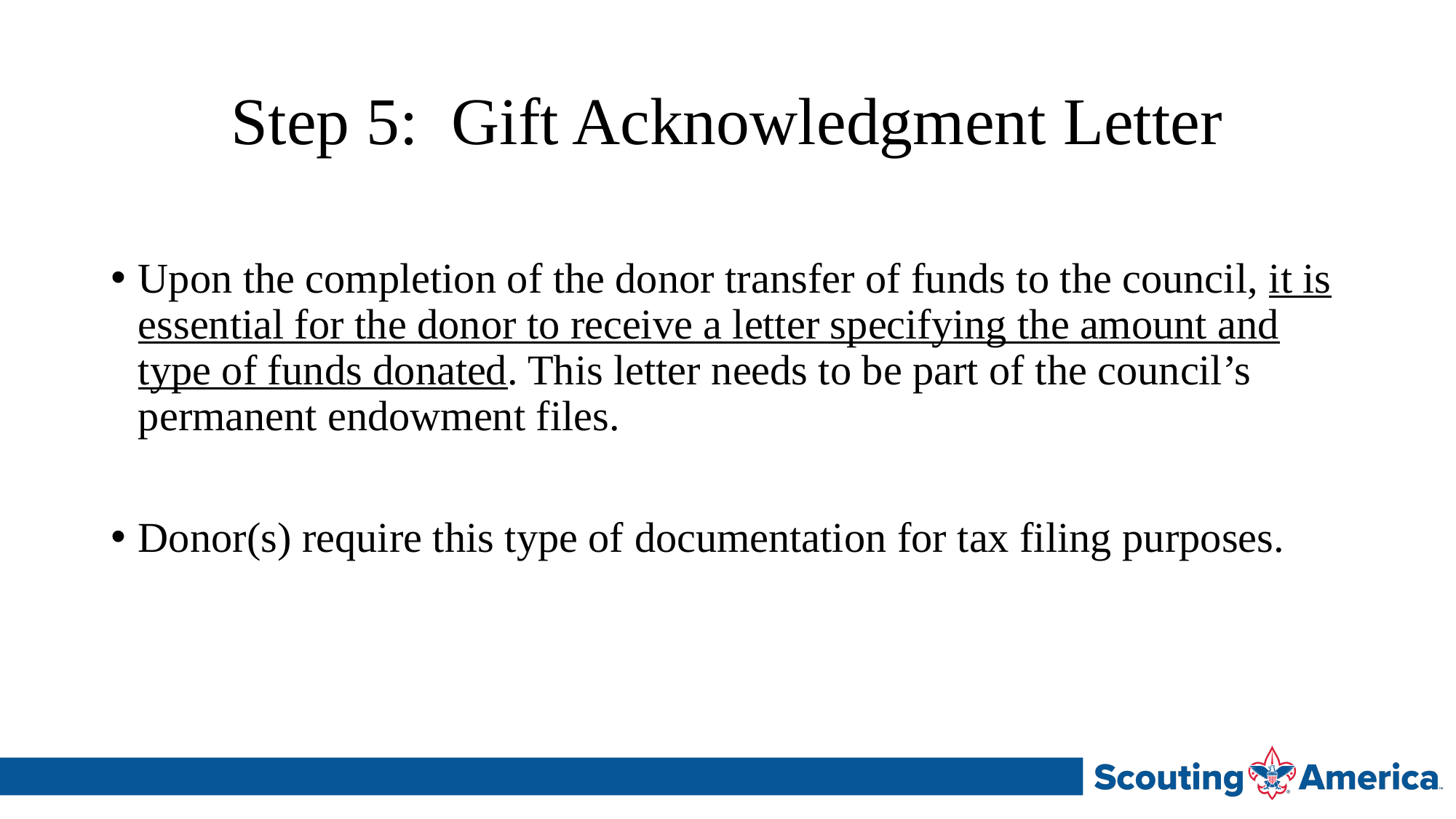

# Step 5:  Gift Acknowledgment Letter
Upon the completion of the donor transfer of funds to the council, it is essential for the donor to receive a letter specifying the amount and type of funds donated. This letter needs to be part of the council’s permanent endowment files.

Donor(s) require this type of documentation for tax filing purposes.